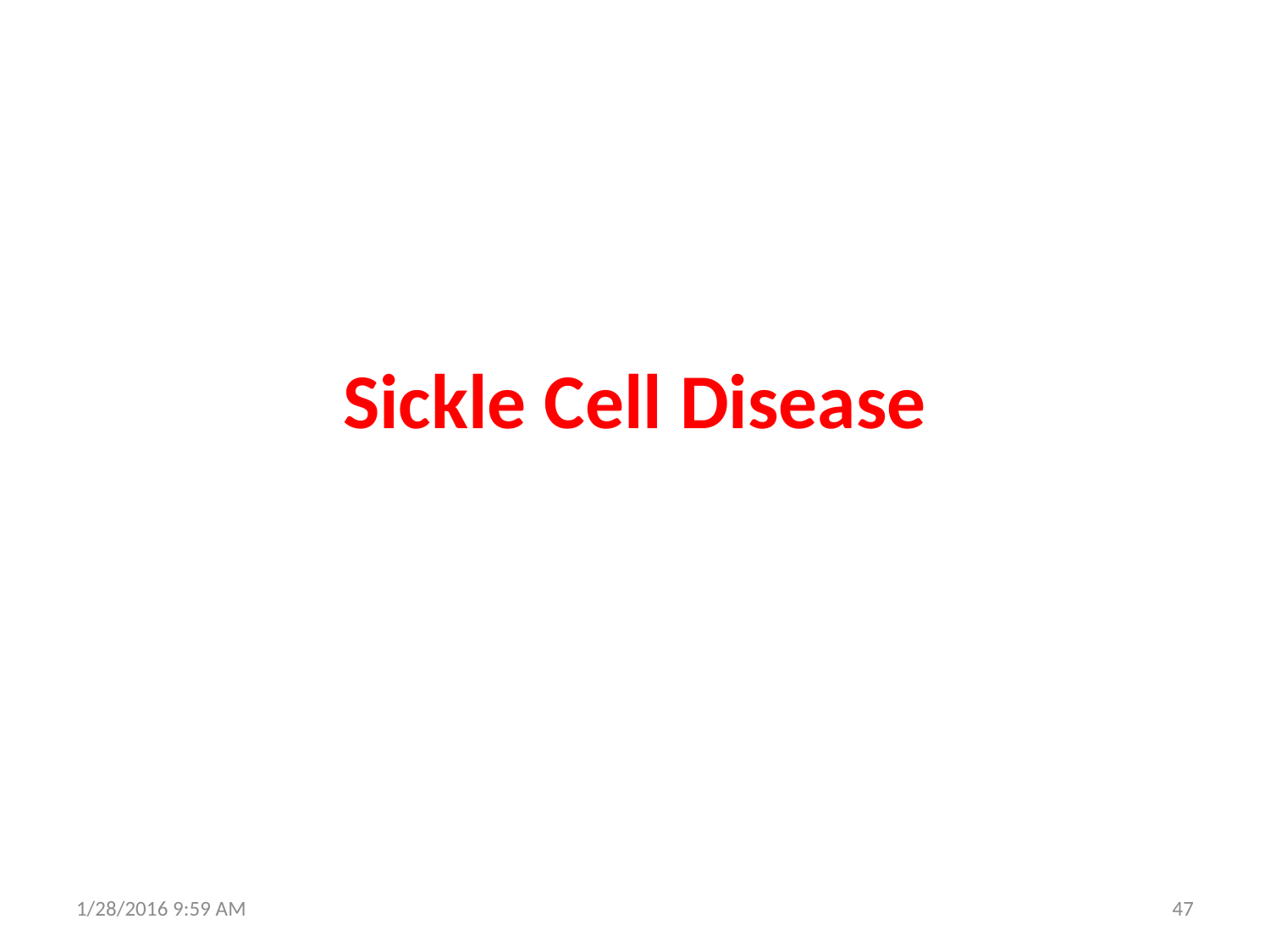

# Sickle Cell Disease

1/28/2016 9:59 AM
47